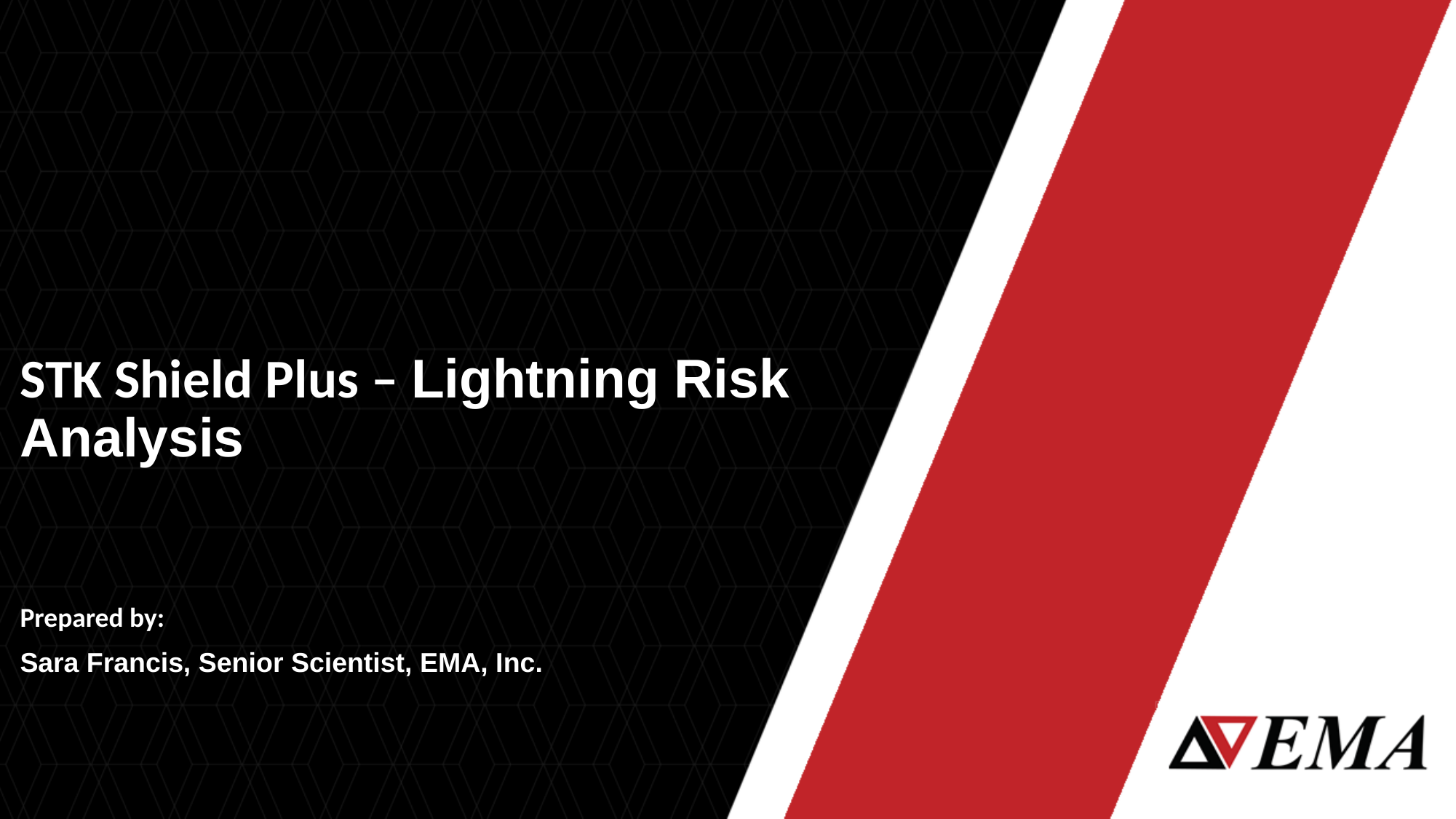

STK Shield Plus – Lightning Risk Analysis
Prepared by:
Sara Francis, Senior Scientist, EMA, Inc.